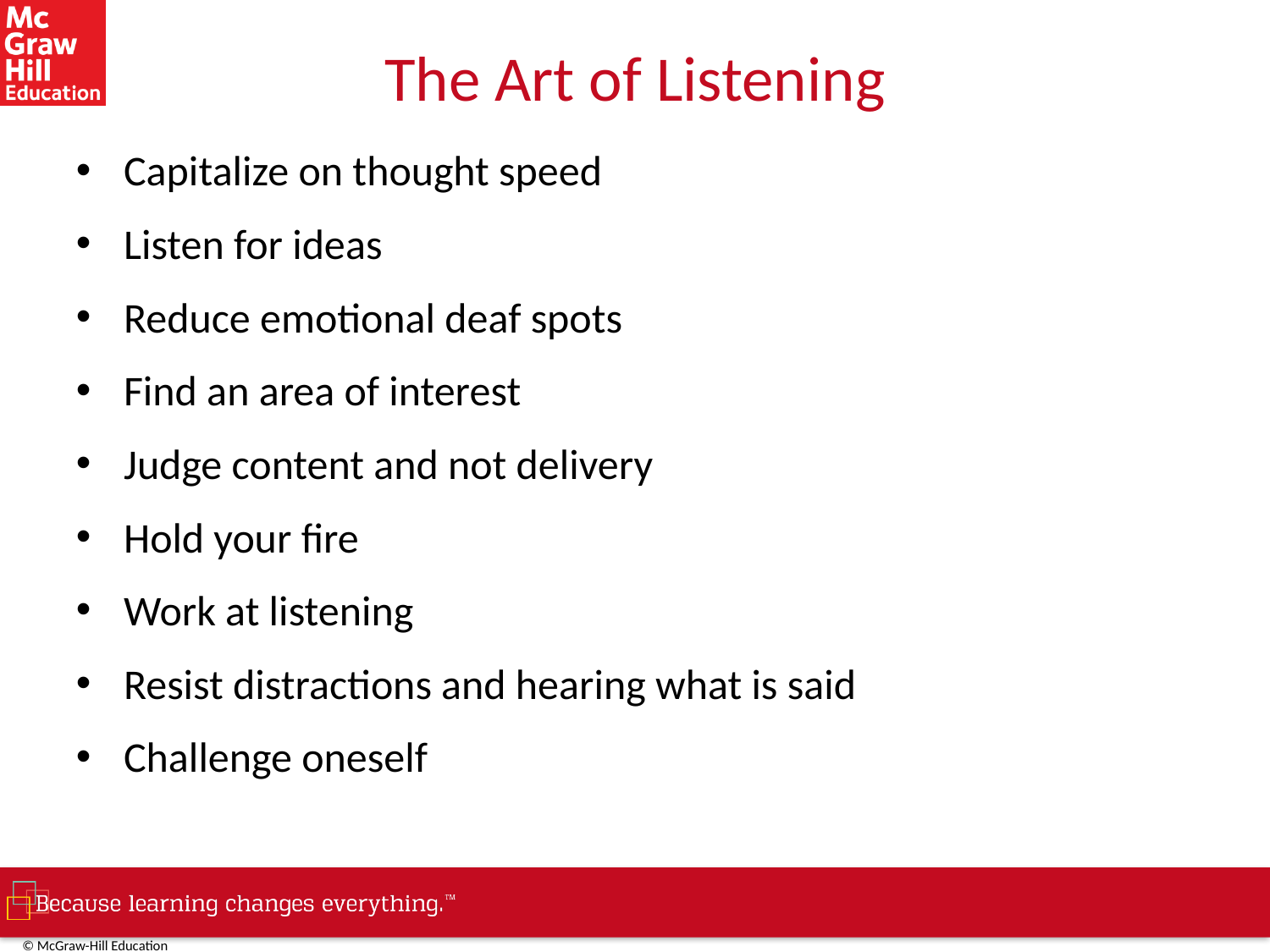

# The Art of Listening
Capitalize on thought speed
Listen for ideas
Reduce emotional deaf spots
Find an area of interest
Judge content and not delivery
Hold your fire
Work at listening
Resist distractions and hearing what is said
Challenge oneself